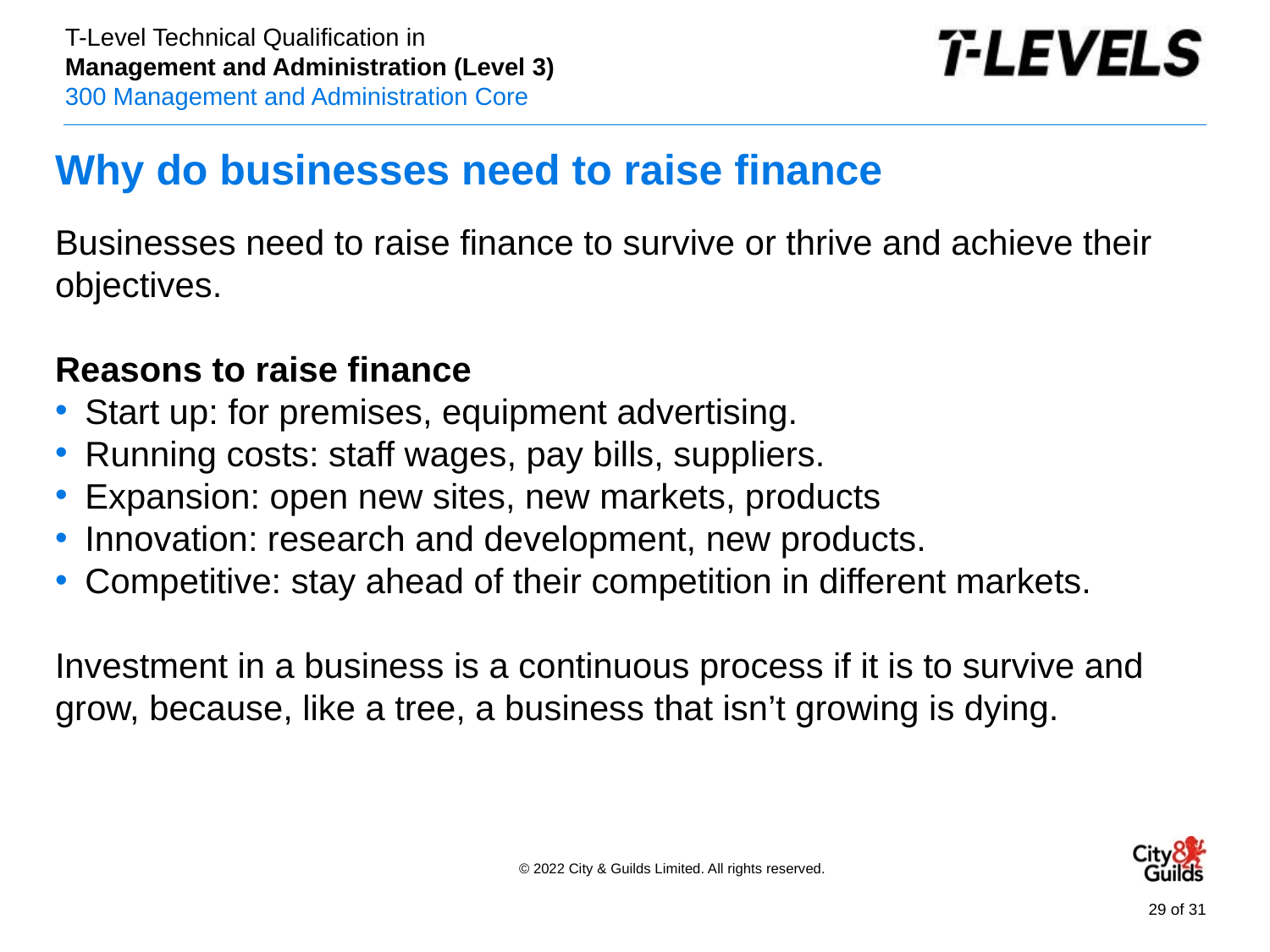

# Why do businesses need to raise finance
Businesses need to raise finance to survive or thrive and achieve their objectives.

Reasons to raise finance
Start up: for premises, equipment advertising.
Running costs: staff wages, pay bills, suppliers.
Expansion: open new sites, new markets, products
Innovation: research and development, new products.
Competitive: stay ahead of their competition in different markets.

Investment in a business is a continuous process if it is to survive and grow, because, like a tree, a business that isn’t growing is dying.